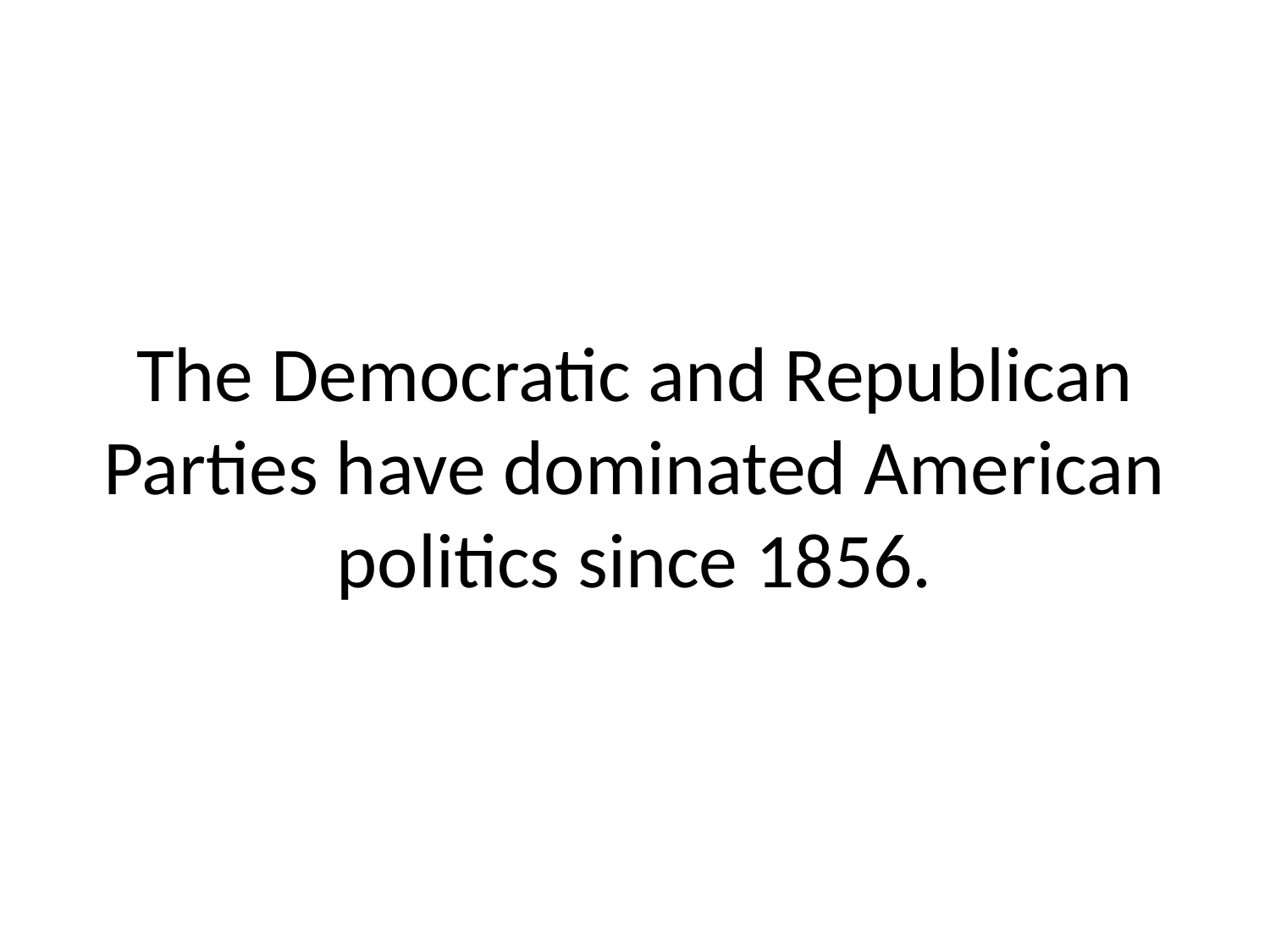

# The Democratic and Republican Parties have dominated American politics since 1856.